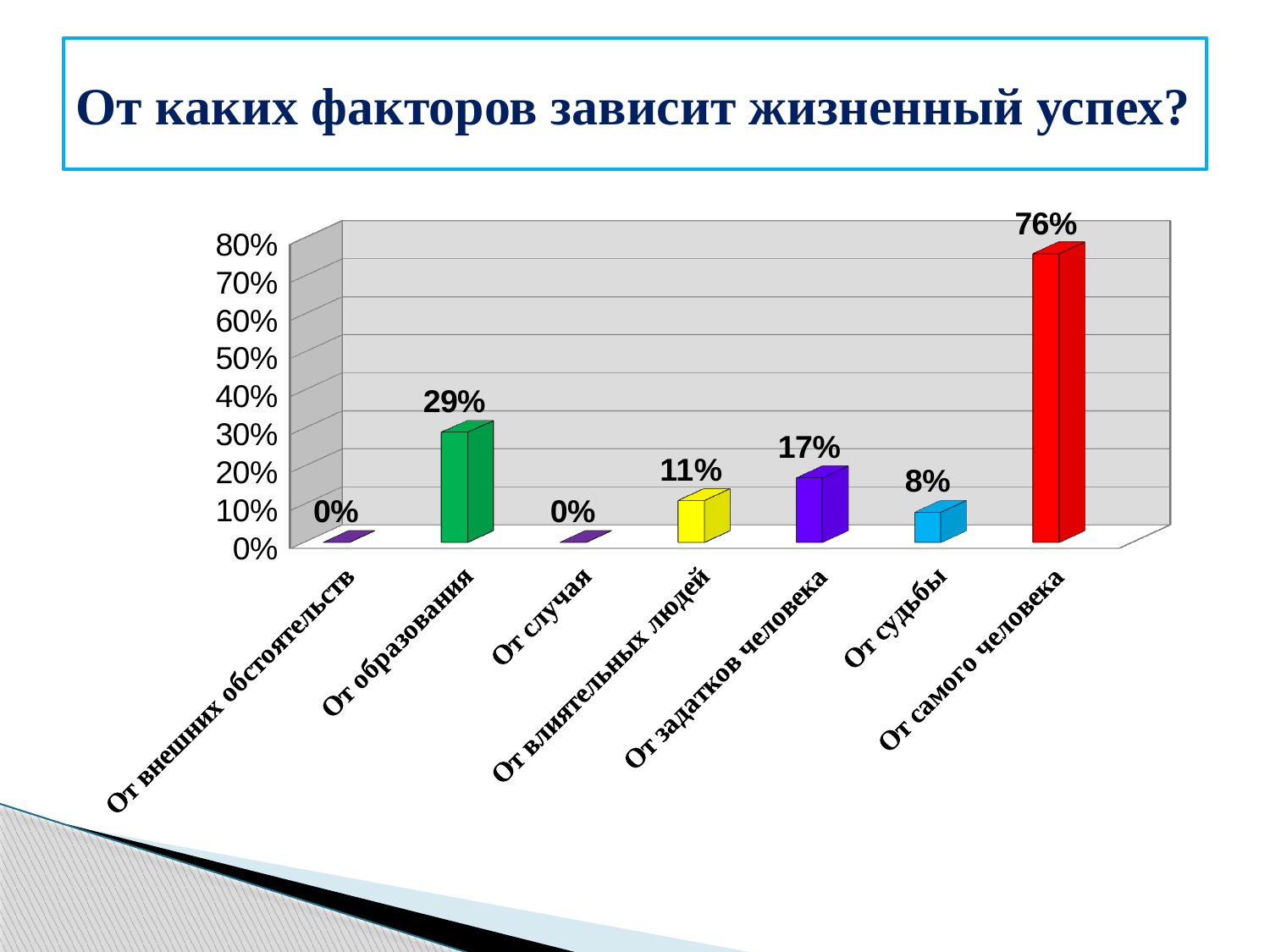

# От каких факторов зависит жизненный успех?

[unsupported chart]